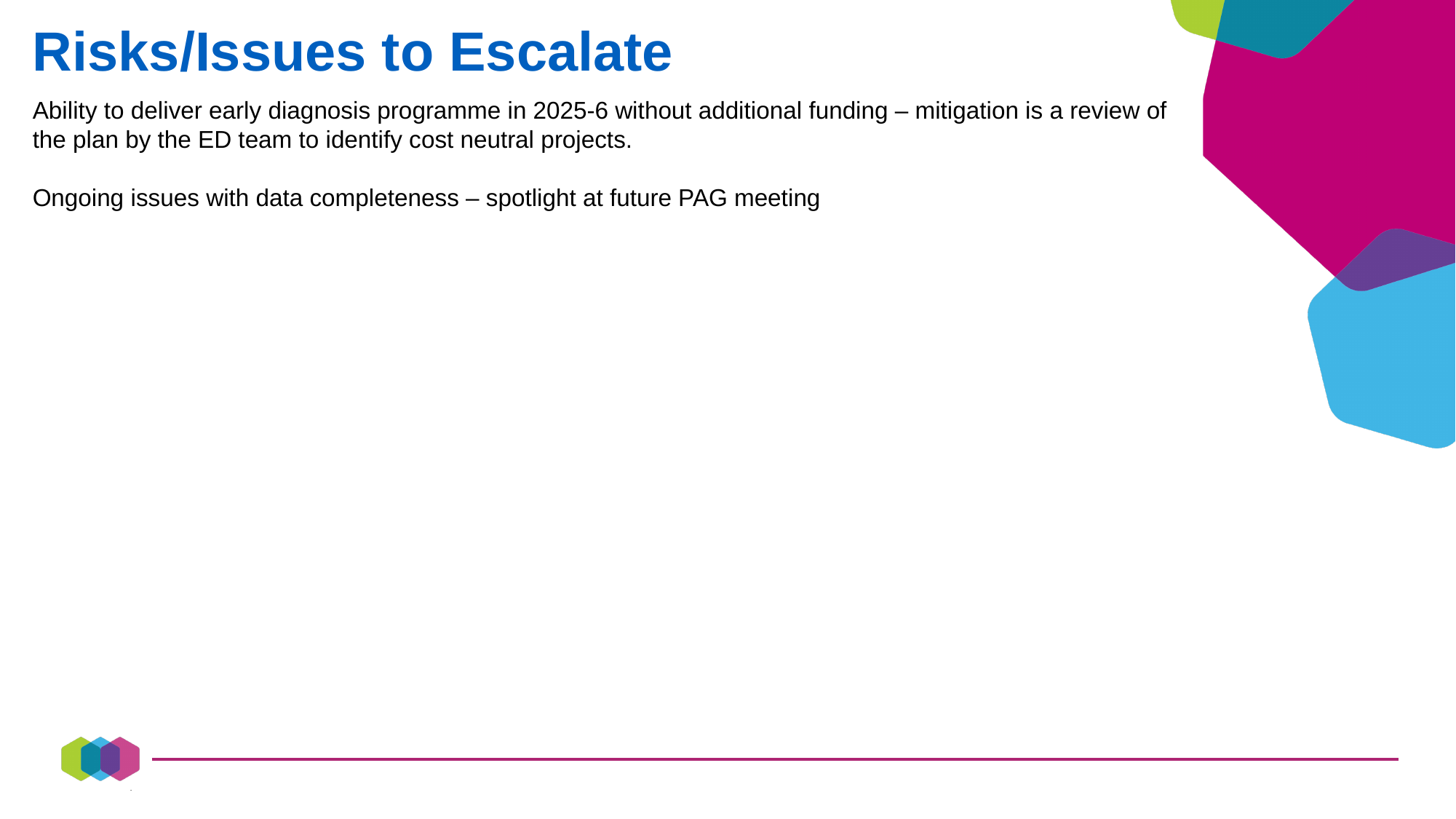

Risks/Issues to Escalate
Ability to deliver early diagnosis programme in 2025-6 without additional funding – mitigation is a review of the plan by the ED team to identify cost neutral projects.

Ongoing issues with data completeness – spotlight at future PAG meeting